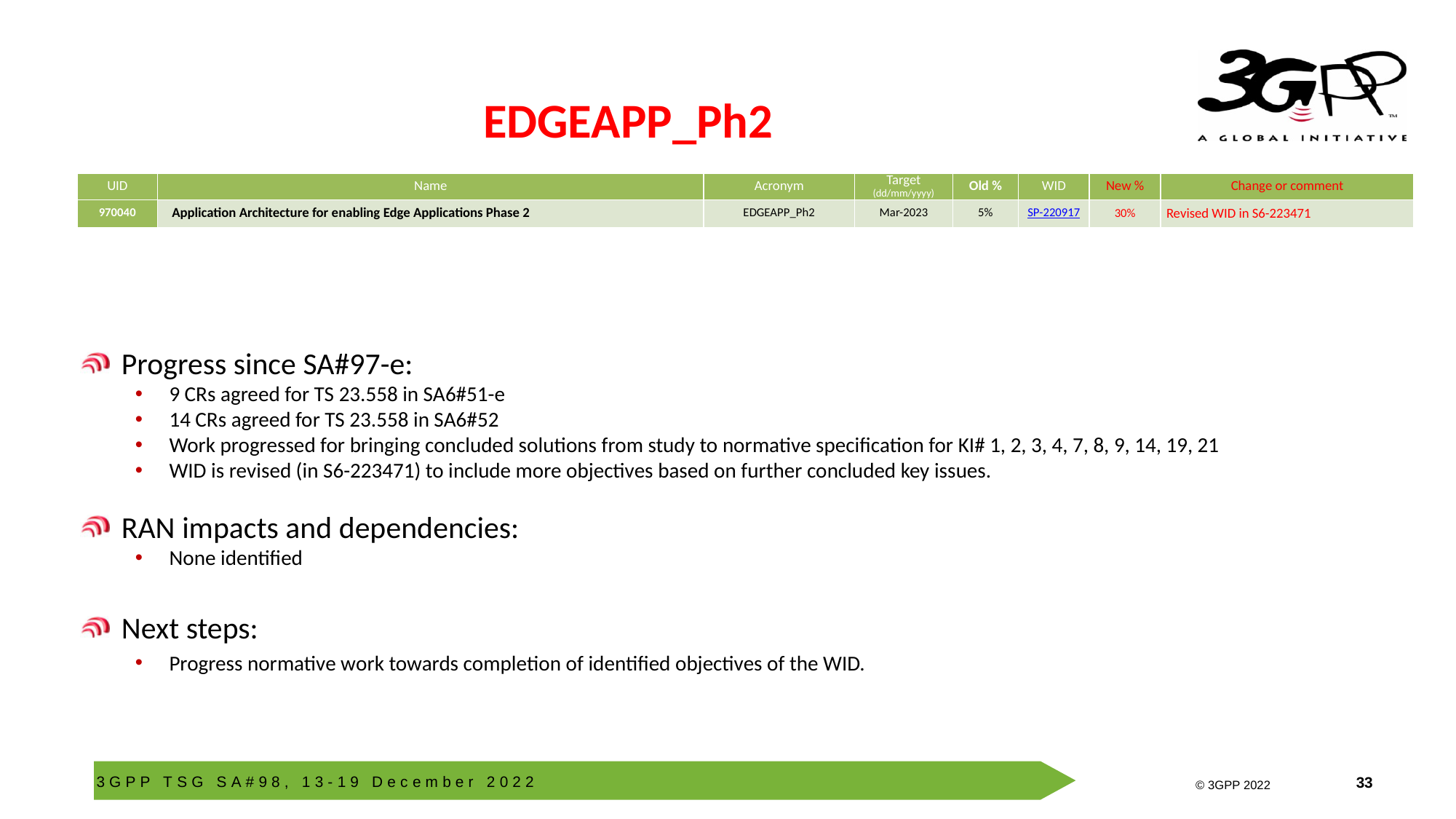

# EDGEAPP_Ph2
| UID | Name | Acronym | Target (dd/mm/yyyy) | Old % | WID | New % | Change or comment |
| --- | --- | --- | --- | --- | --- | --- | --- |
| 970040 | Application Architecture for enabling Edge Applications Phase 2 | EDGEAPP\_Ph2 | Mar-2023 | 5% | SP-220917 | 30% | Revised WID in S6-223471 |
Progress since SA#97-e:
9 CRs agreed for TS 23.558 in SA6#51-e
14 CRs agreed for TS 23.558 in SA6#52
Work progressed for bringing concluded solutions from study to normative specification for KI# 1, 2, 3, 4, 7, 8, 9, 14, 19, 21
WID is revised (in S6-223471) to include more objectives based on further concluded key issues.

RAN impacts and dependencies:
None identified

Next steps:
Progress normative work towards completion of identified objectives of the WID.